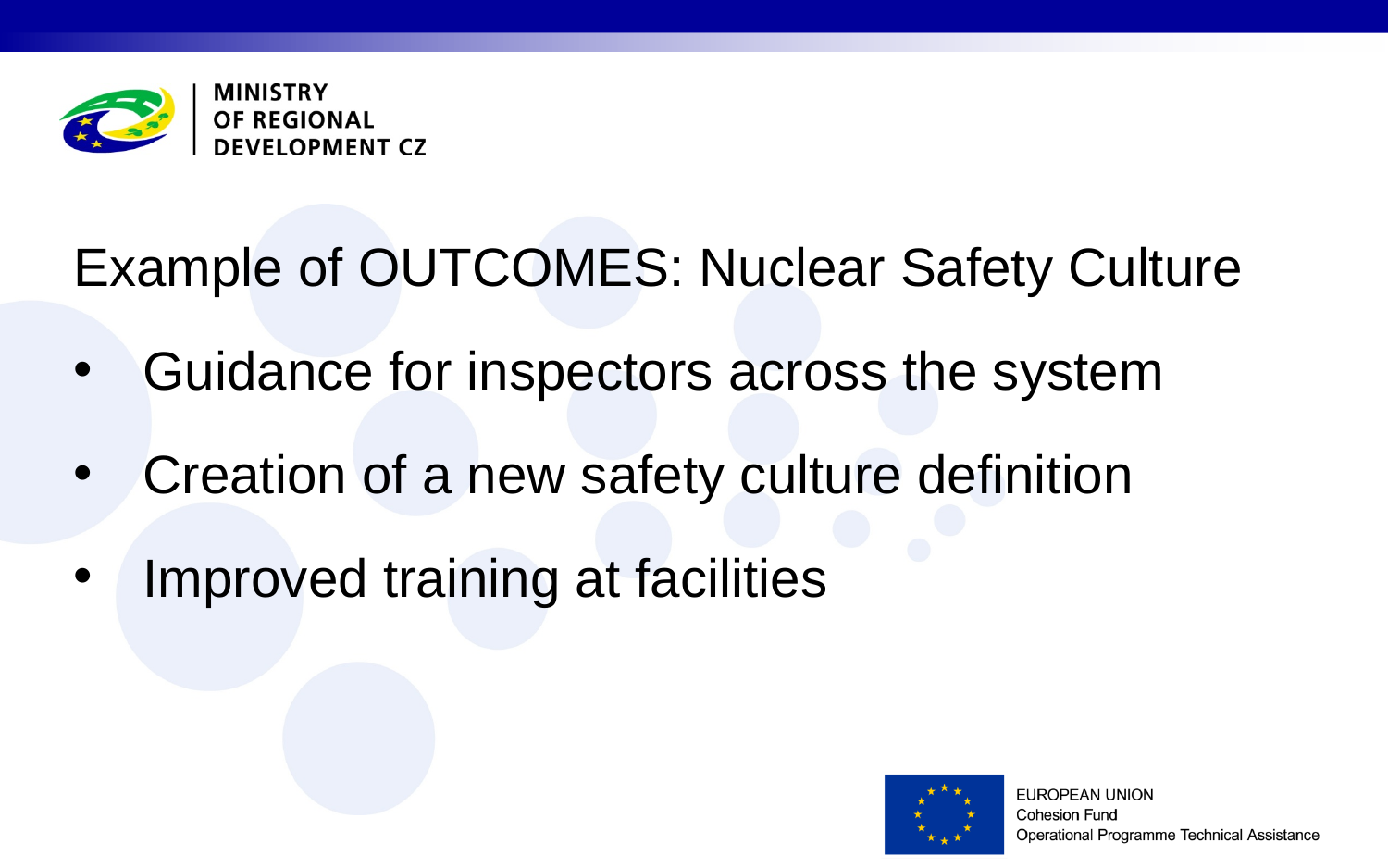

Example of OUTCOMES: Nuclear Safety Culture
Guidance for inspectors across the system
Creation of a new safety culture definition
Improved training at facilities